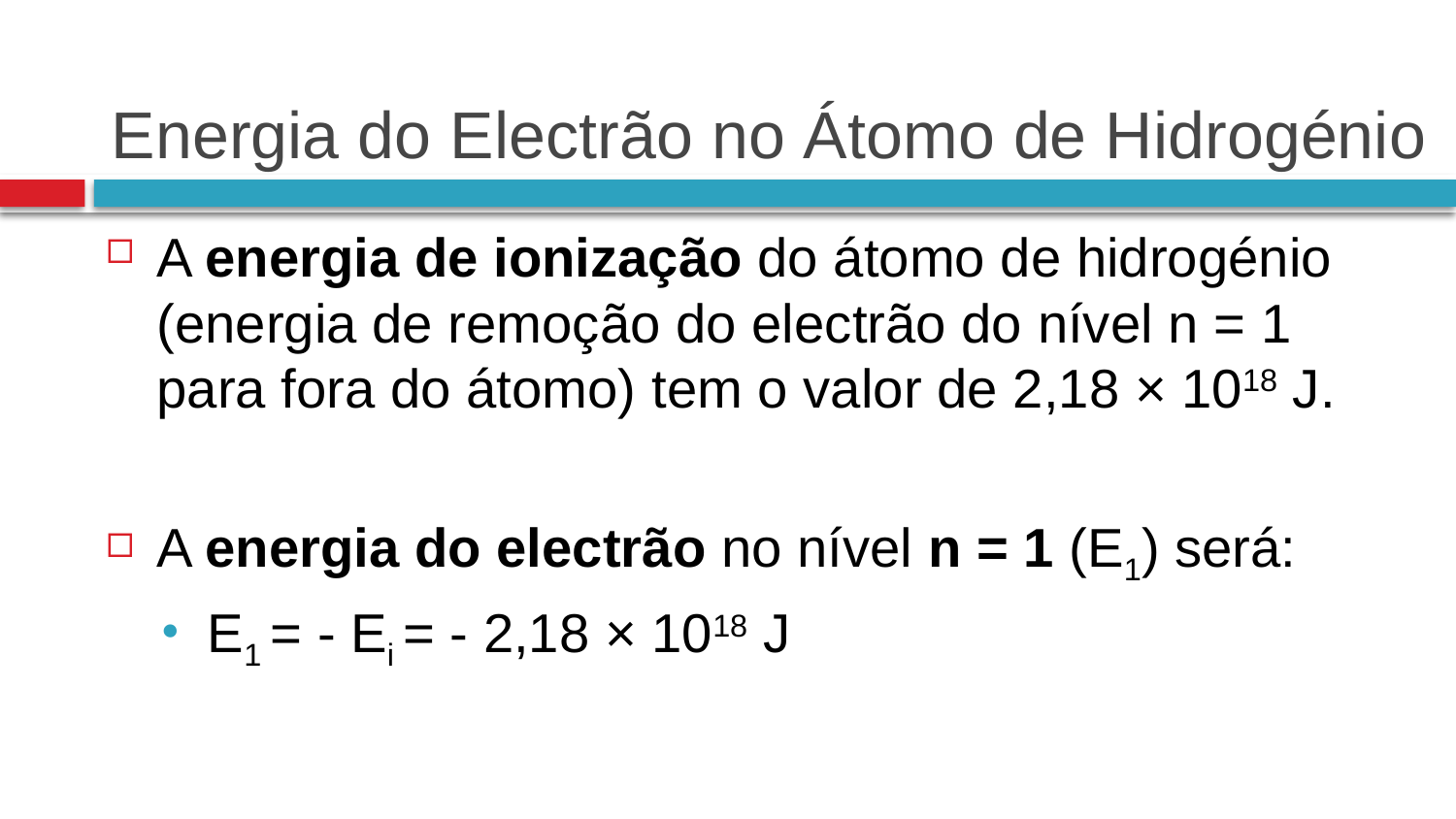

# Energia do Electrão no Átomo de Hidrogénio
A energia de ionização do átomo de hidrogénio
(energia de remoção do electrão do nível n = 1
para fora do átomo) tem o valor de 2,18 × 10­18 J.

A energia do electrão no nível n = 1 (E1) será:
E1 = ­- Ei = ­- 2,18 × 10­18 J